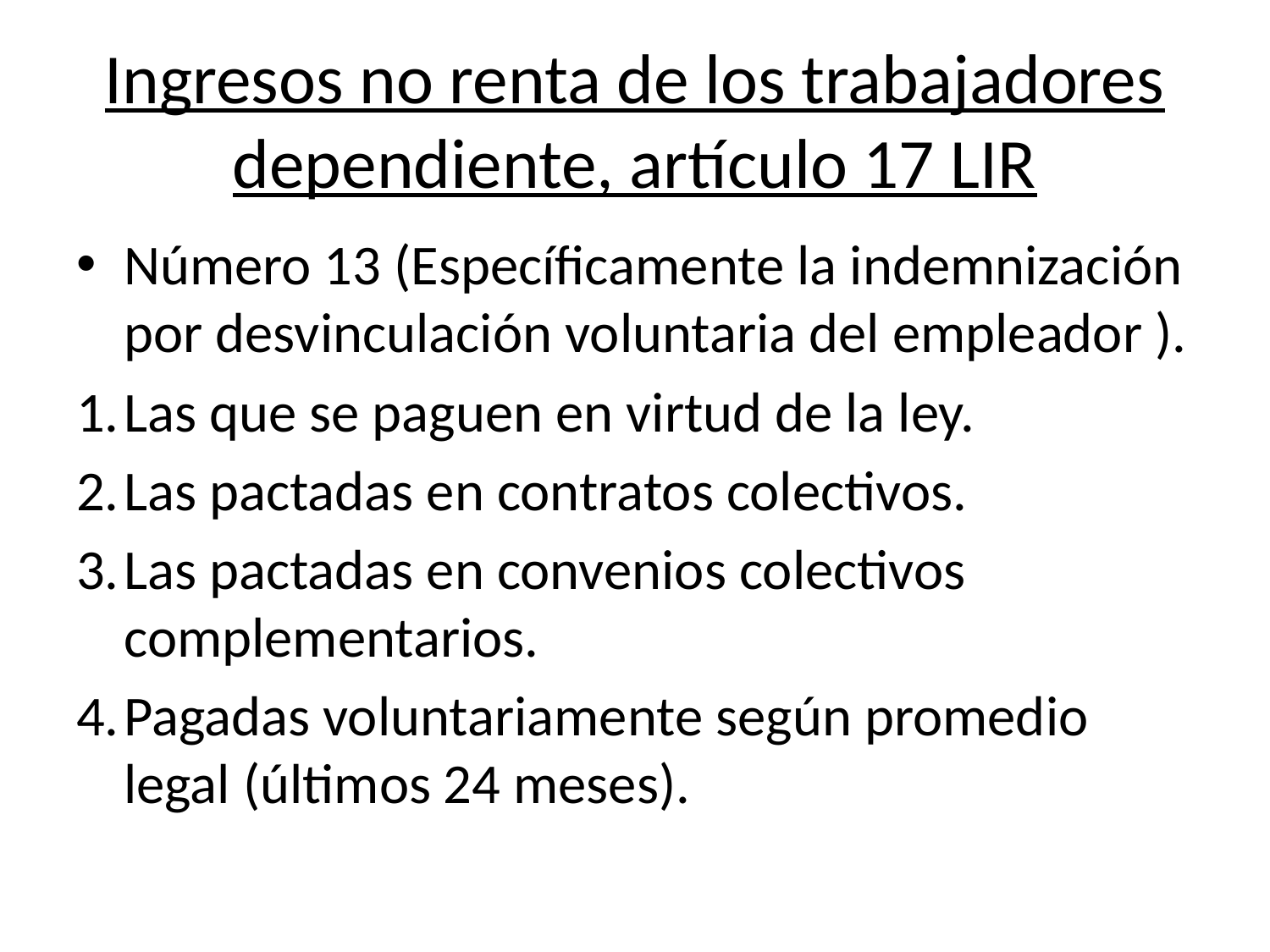

# Ingresos no renta de los trabajadores dependiente, artículo 17 LIR
Número 13 (Específicamente la indemnización por desvinculación voluntaria del empleador ).
Las que se paguen en virtud de la ley.
Las pactadas en contratos colectivos.
Las pactadas en convenios colectivos complementarios.
Pagadas voluntariamente según promedio legal (últimos 24 meses).